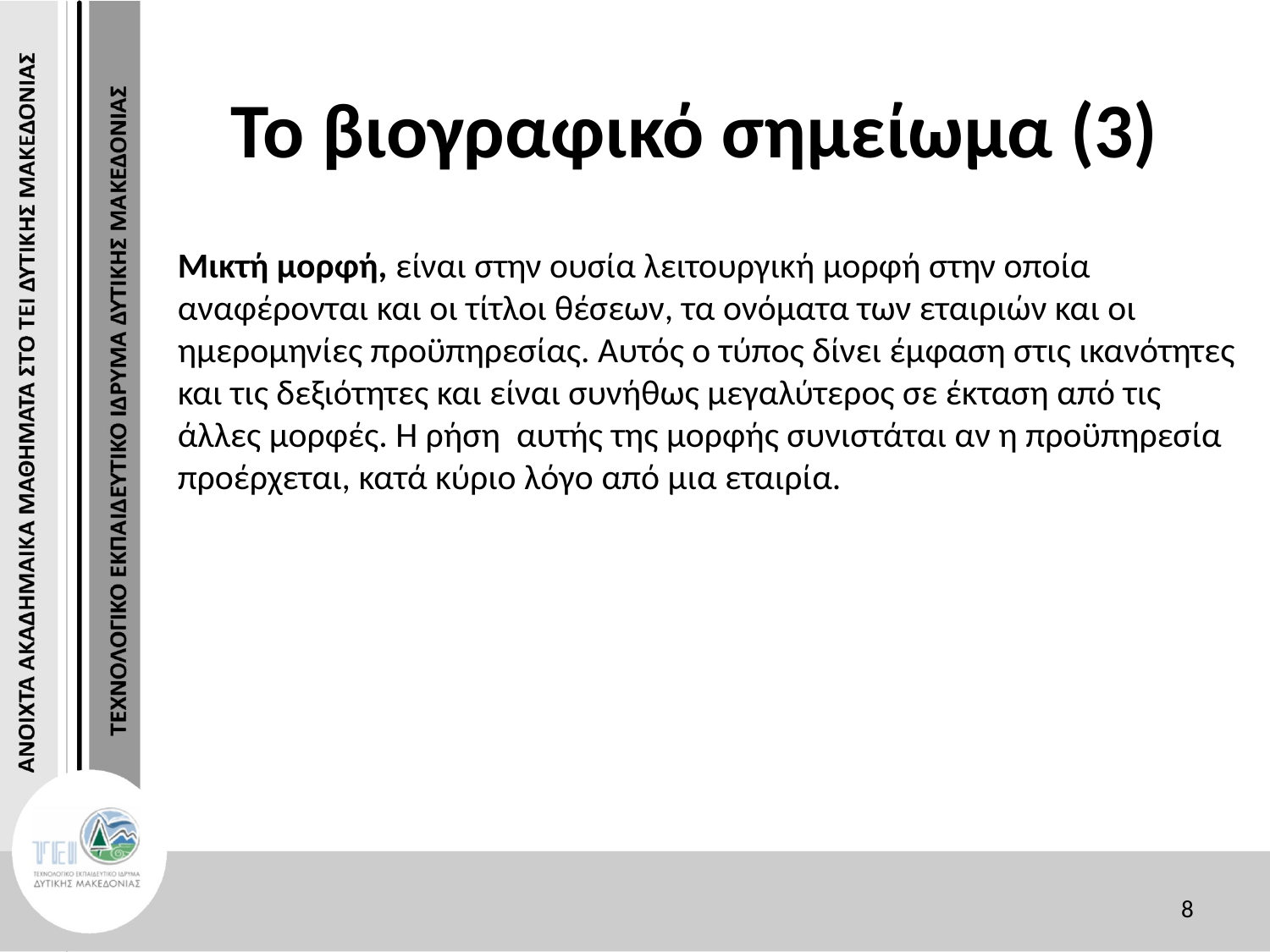

# Το βιογραφικό σημείωμα (3)
Μικτή μορφή, είναι στην ουσία λειτουργική μορφή στην οποία αναφέρονται και οι τίτλοι θέσεων, τα ονόματα των εταιριών και οι ημερομηνίες προϋπηρεσίας. Αυτός ο τύπος δίνει έμφαση στις ικανότητες και τις δεξιότητες και είναι συνήθως μεγαλύτερος σε έκταση από τις άλλες μορφές. Η ρήση  αυτής της μορφής συνιστάται αν η προϋπηρεσία προέρχεται, κατά κύριο λόγο από μια εταιρία.

8